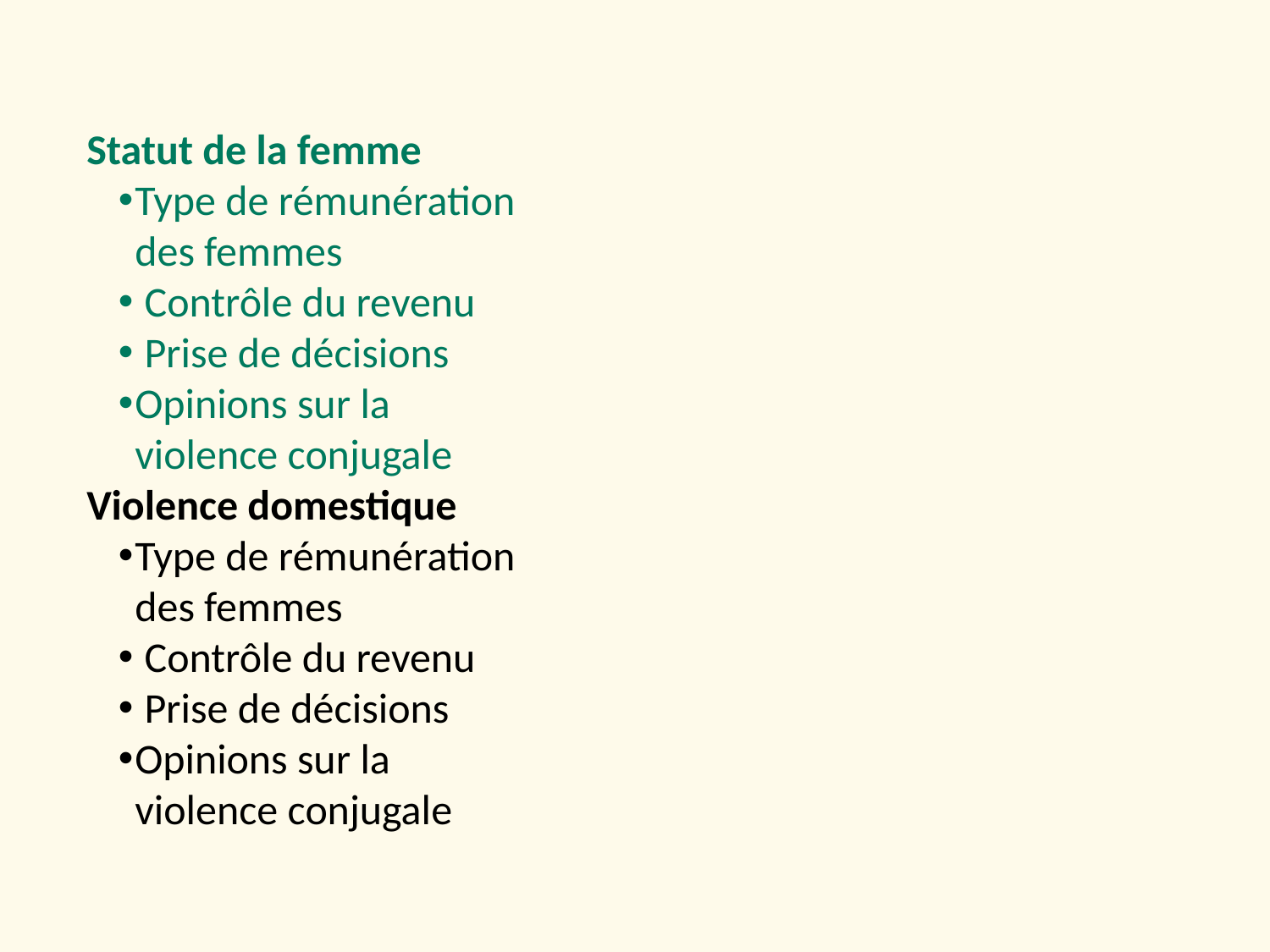

Statut de la femme
Type de rémunération des femmes
 Contrôle du revenu
 Prise de décisions
Opinions sur la violence conjugale
Violence domestique
Type de rémunération des femmes
 Contrôle du revenu
 Prise de décisions
Opinions sur la violence conjugale